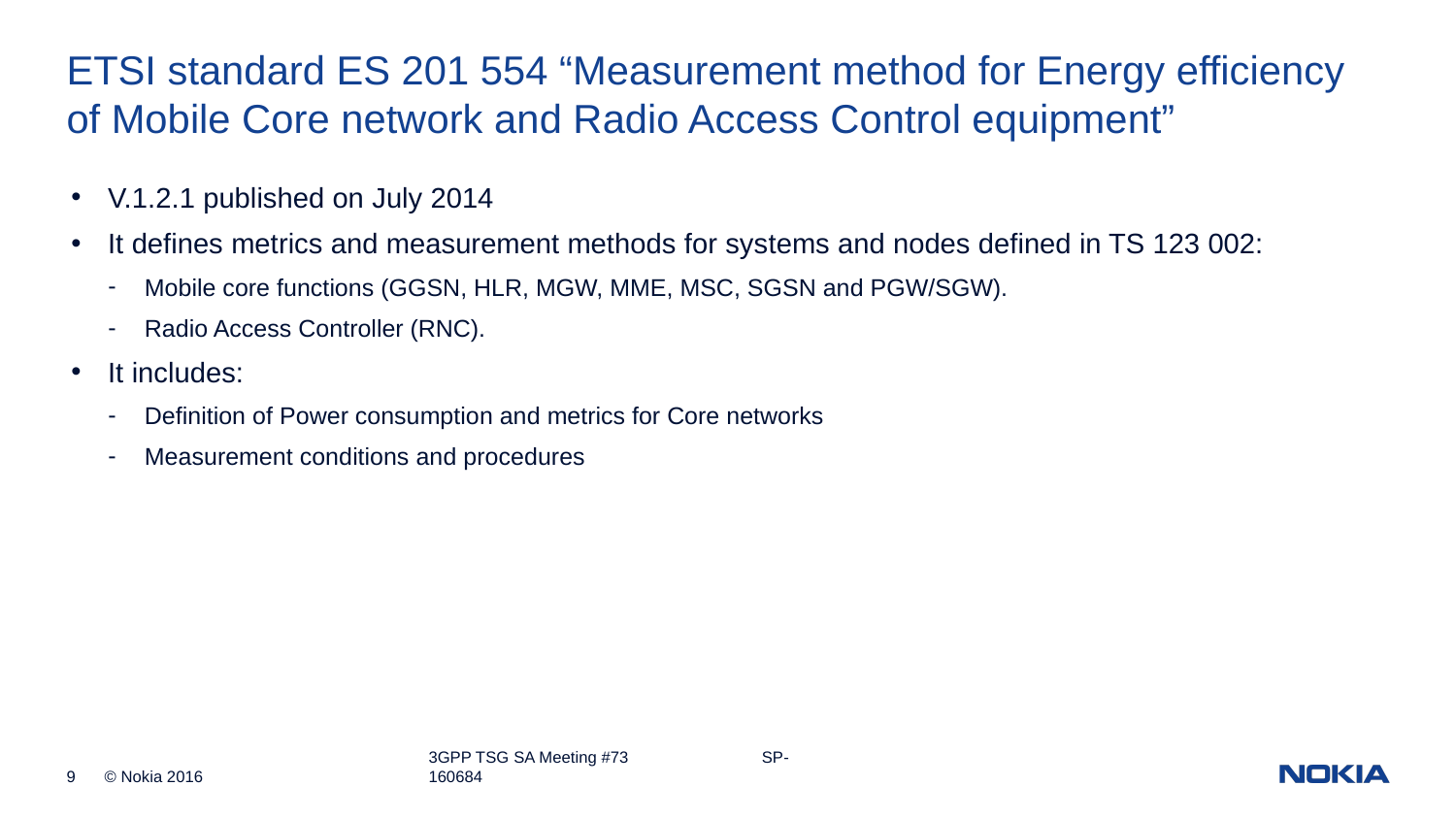

# ETSI standard ES 201 554 “Measurement method for Energy efficiency of Mobile Core network and Radio Access Control equipment”
V.1.2.1 published on July 2014
It defines metrics and measurement methods for systems and nodes defined in TS 123 002:
Mobile core functions (GGSN, HLR, MGW, MME, MSC, SGSN and PGW/SGW).
Radio Access Controller (RNC).
It includes:
Definition of Power consumption and metrics for Core networks
Measurement conditions and procedures
3GPP TSG SA Meeting #73                             SP-160684